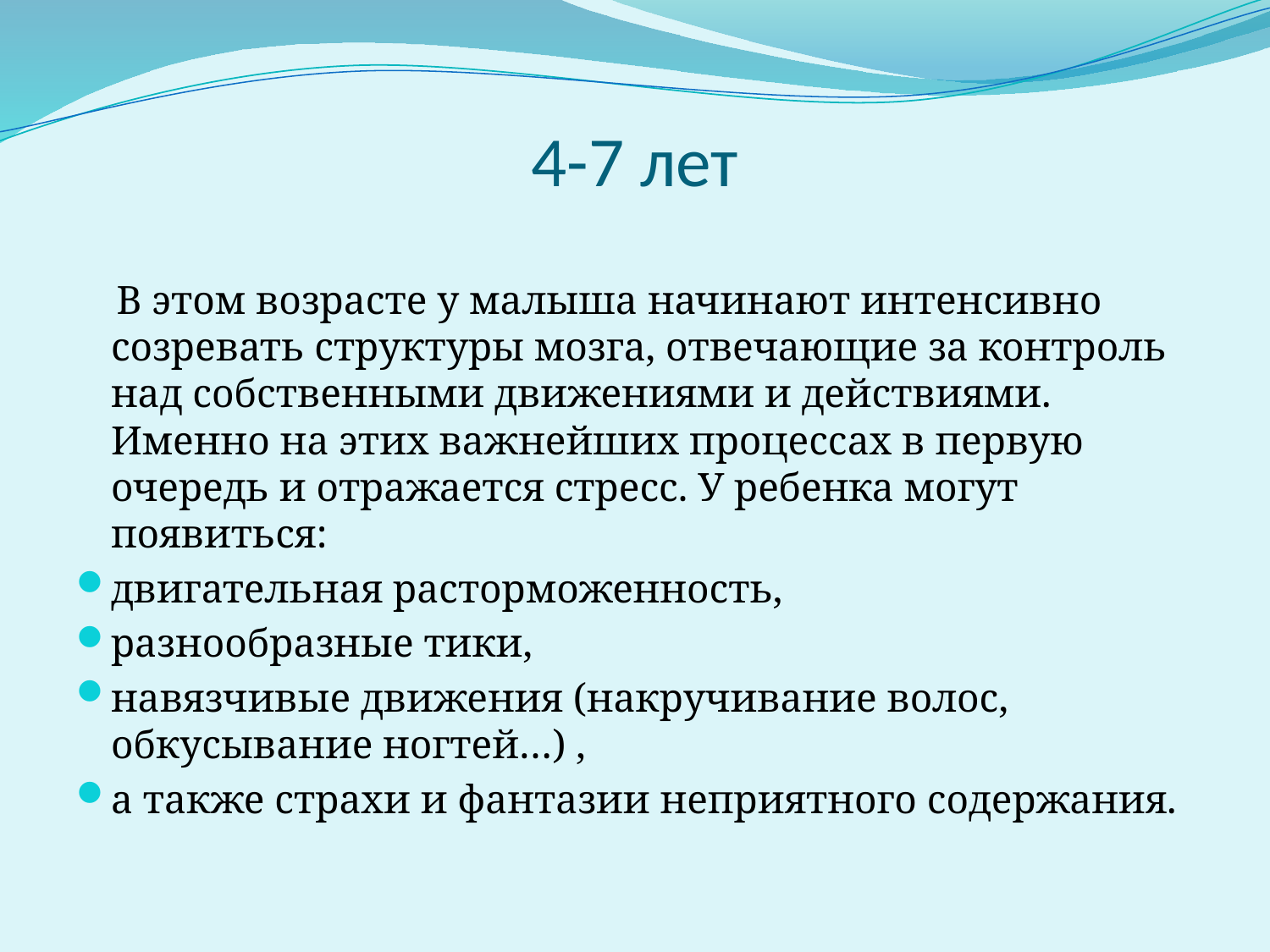

# 4-7 лет
    В этом возрасте у малыша начинают интенсивно созревать структуры мозга, отвечающие за контроль над собственными движениями и действиями. Именно на этих важнейших процессах в первую очередь и отражается стресс. У ребенка могут появиться:
двигательная расторможенность,
разнообразные тики,
навязчивые движения (накручивание волос, обкусывание ногтей…) ,
а также страхи и фантазии неприятного содержания.